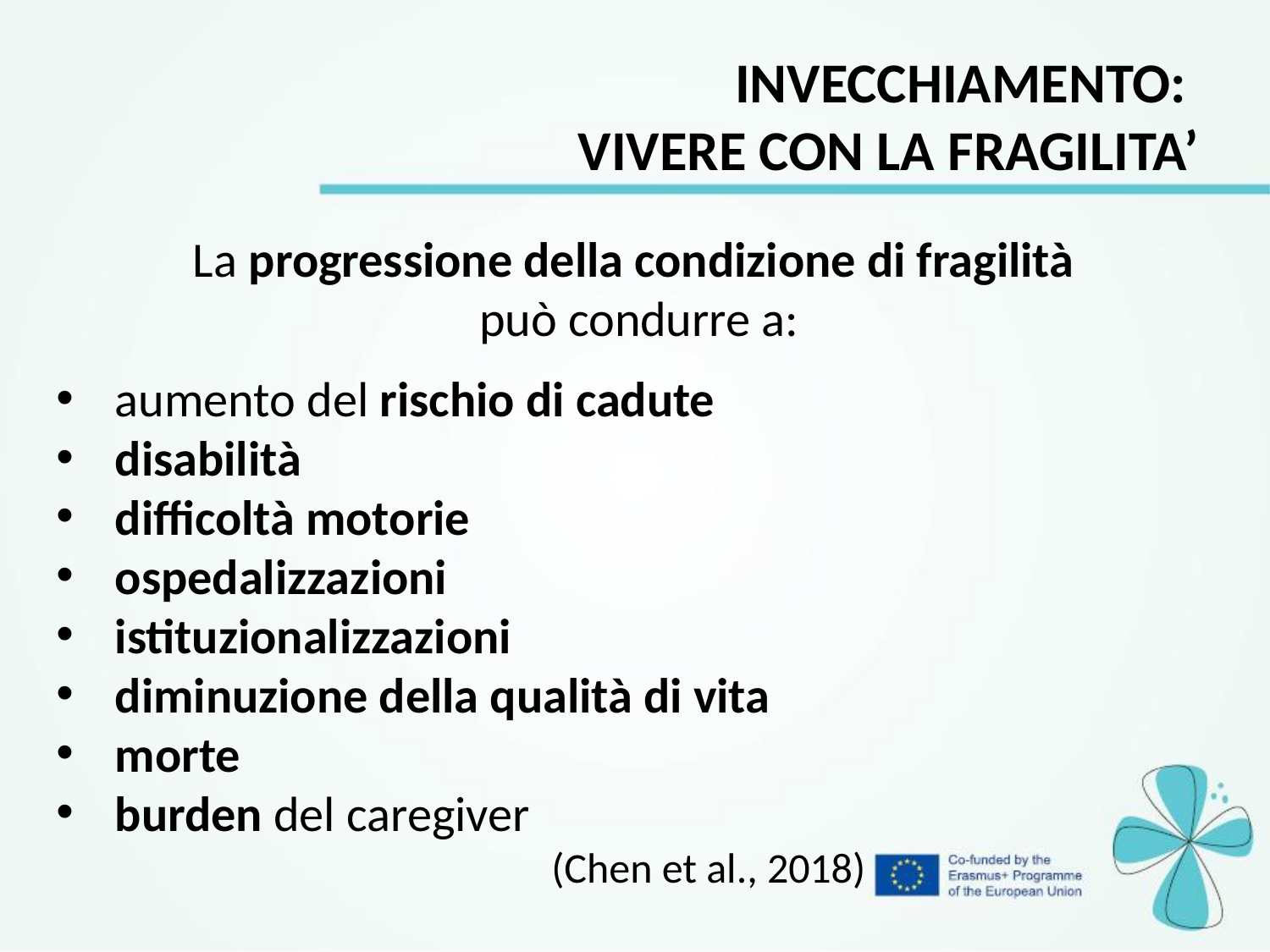

INVECCHIAMENTO:
VIVERE CON LA FRAGILITA’
La progressione della condizione di fragilità
può condurre a:

 aumento del rischio di cadute
 disabilità
 difficoltà motorie
 ospedalizzazioni
 istituzionalizzazioni
 diminuzione della qualità di vita
 morte
 burden del caregiver
                                                    (Chen et al., 2018)